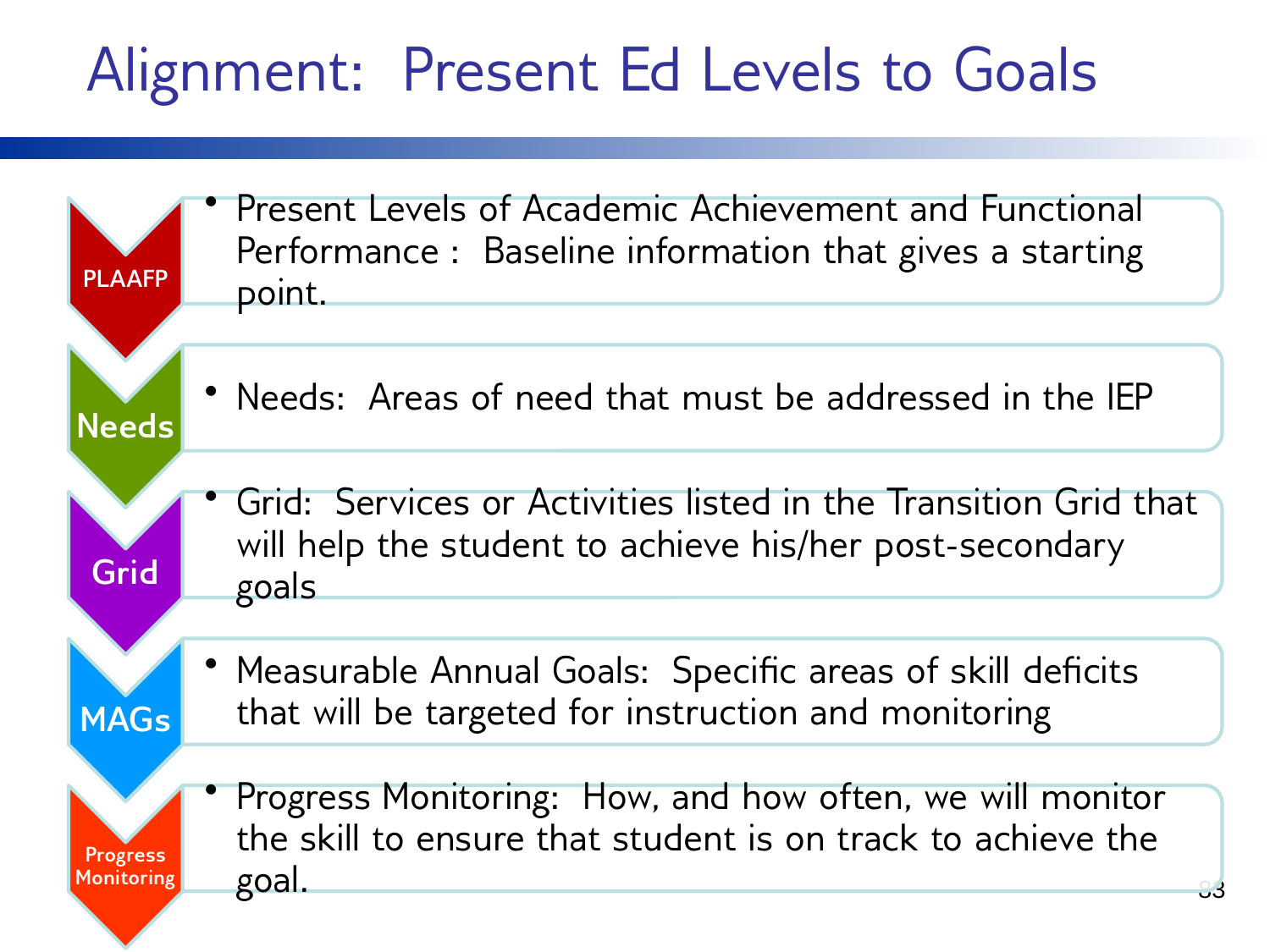

Alignment:  Present Ed Levels to Goals
PLAAFP
Present Levels of Academic Achievement and Functional Performance :  Baseline information that gives a starting point.
Needs
Needs:  Areas of need that must be addressed in the IEP
Grid
Grid:  Services or Activities listed in the Transition Grid that will help the student to achieve his/her post-secondary goals
MAGs
Measurable Annual Goals:  Specific areas of skill deficits that will be targeted for instruction and monitoring
Progress Monitoring
Progress Monitoring:  How, and how often, we will monitor the skill to ensure that student is on track to achieve the goal.
83